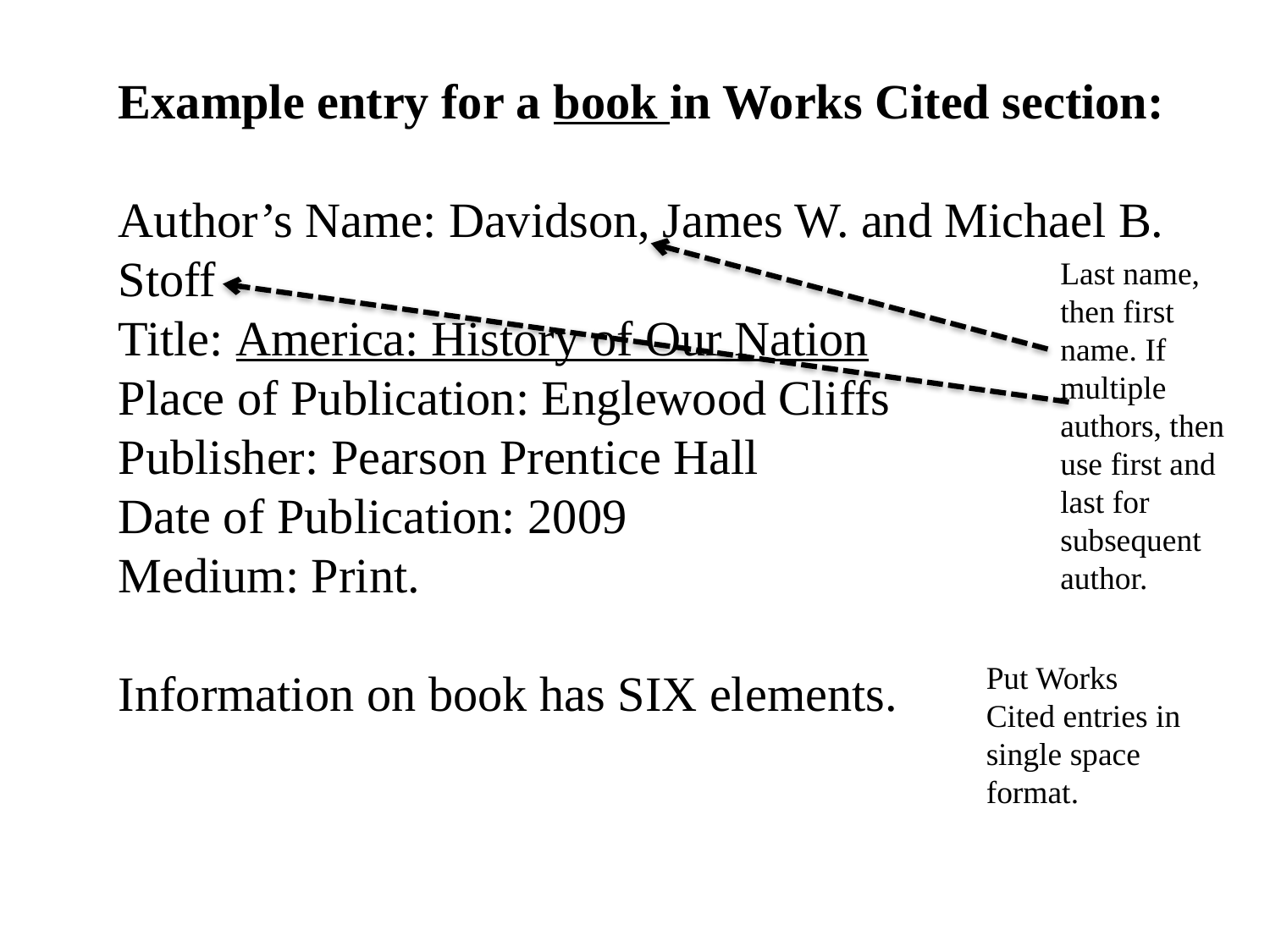

Example entry for a book in Works Cited section:

Author’s Name: Davidson, James W. and Michael B. Stoff
Title: America: History of Our Nation
Place of Publication: Englewood Cliffs
Publisher: Pearson Prentice Hall
Date of Publication: 2009
Medium: Print.

Information on book has SIX elements.
Last name, then first name. If multiple authors, then use first and last for subsequent author.
Put Works Cited entries in single space format.